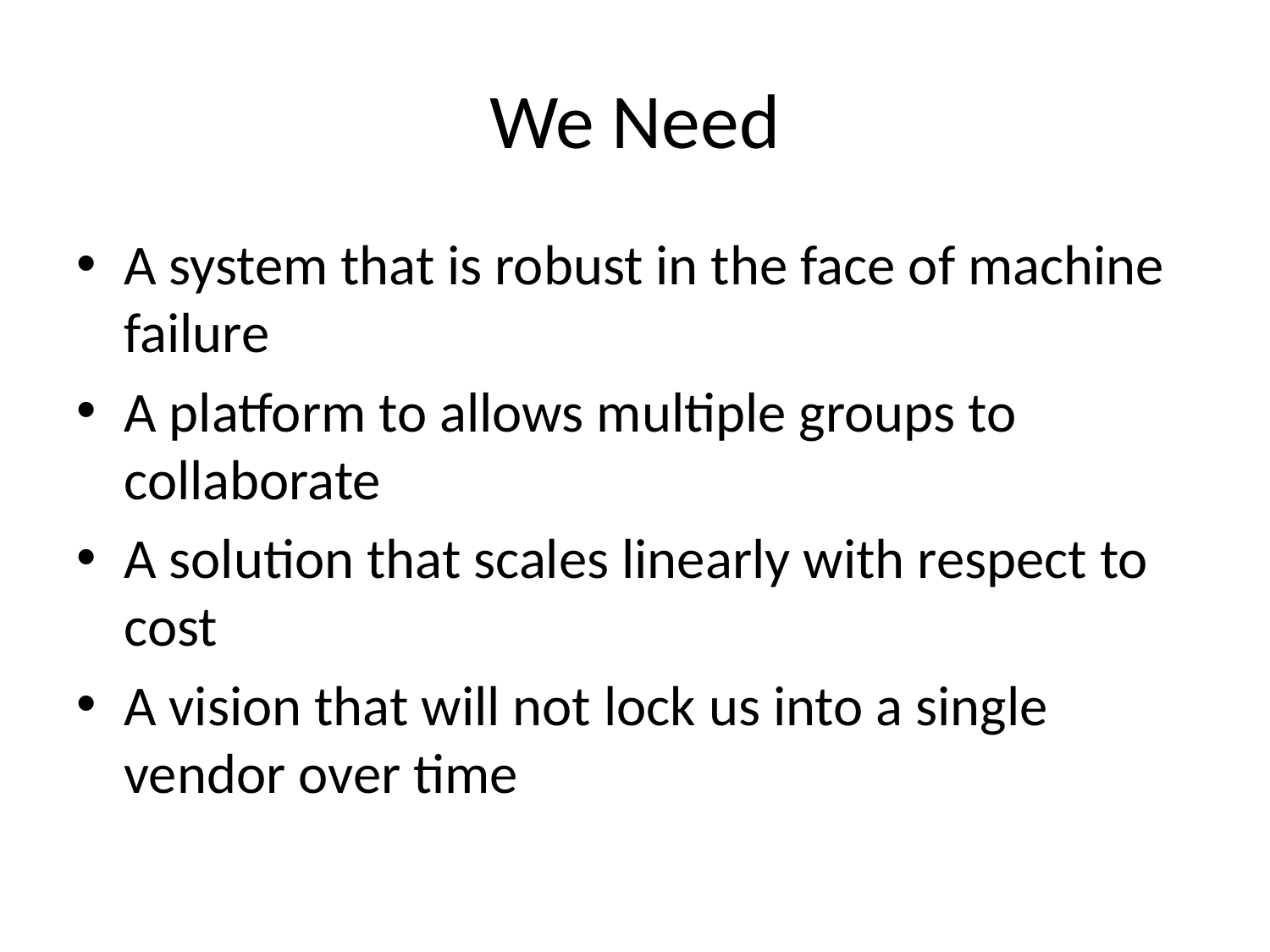

# We Need
A system that is robust in the face of machine failure
A platform to allows multiple groups to collaborate
A solution that scales linearly with respect to cost
A vision that will not lock us into a single vendor over time